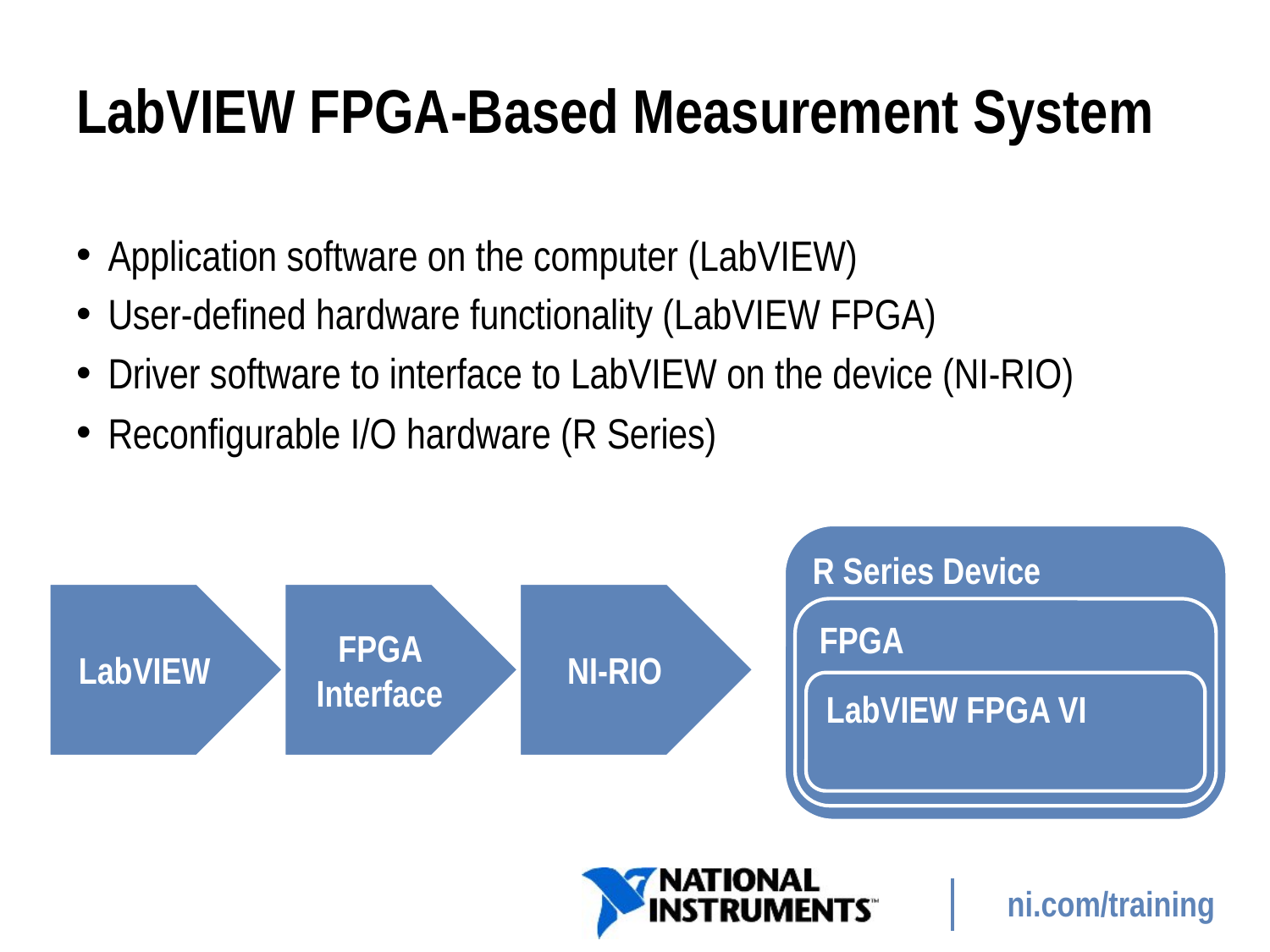

# LabVIEW FPGA-Based Measurement System
Application software on the computer (LabVIEW)
User-defined hardware functionality (LabVIEW FPGA)
Driver software to interface to LabVIEW on the device (NI-RIO)
Reconfigurable I/O hardware (R Series)
R Series Device
FPGA
LabVIEW FPGA VI
LabVIEW
FPGA Interface
NI-RIO